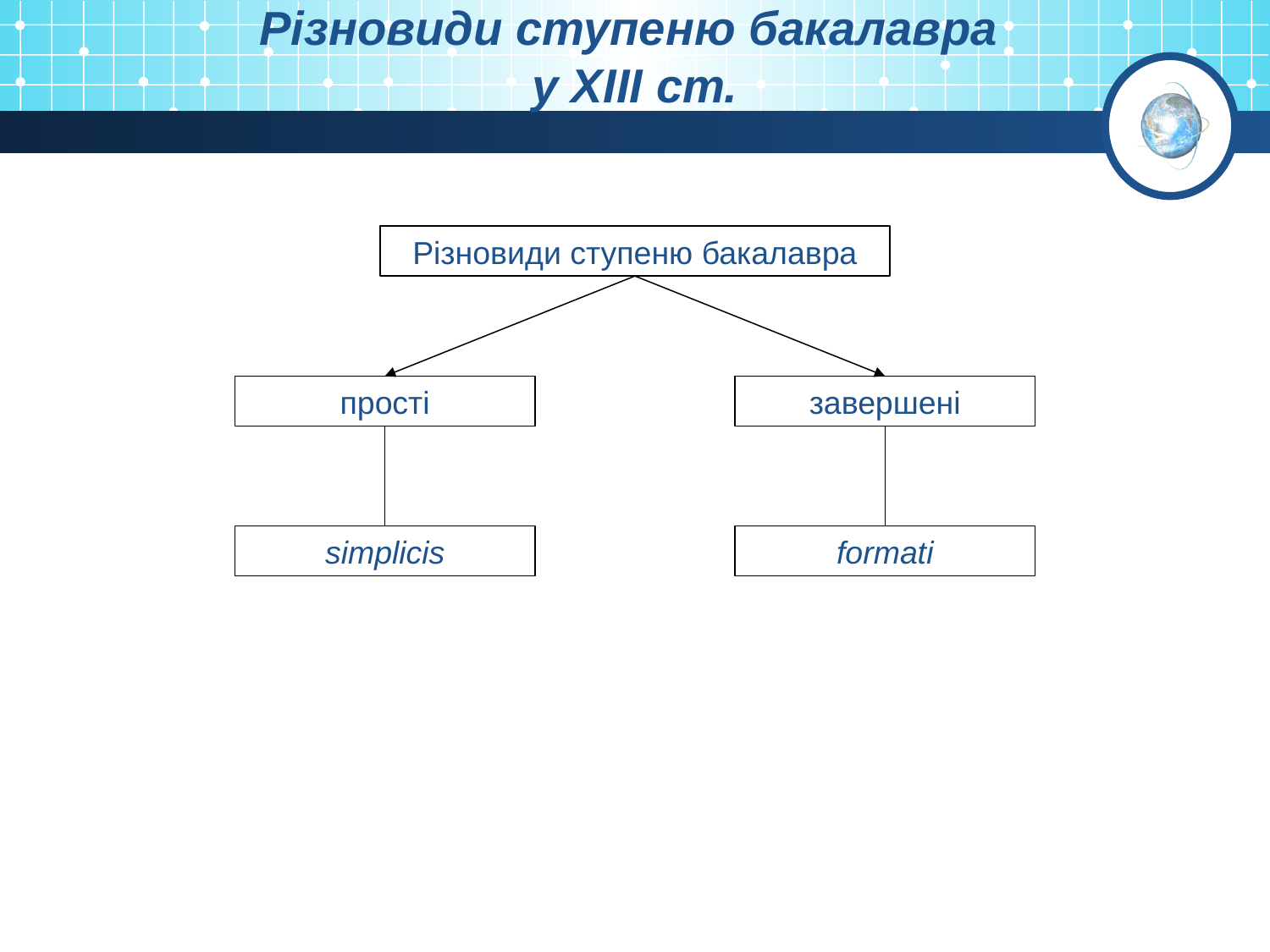

# Різновиди ступеню бакалавра у ХІІІ ст.
Різновиди ступеню бакалавра
прості
завершені
simplicis
formati